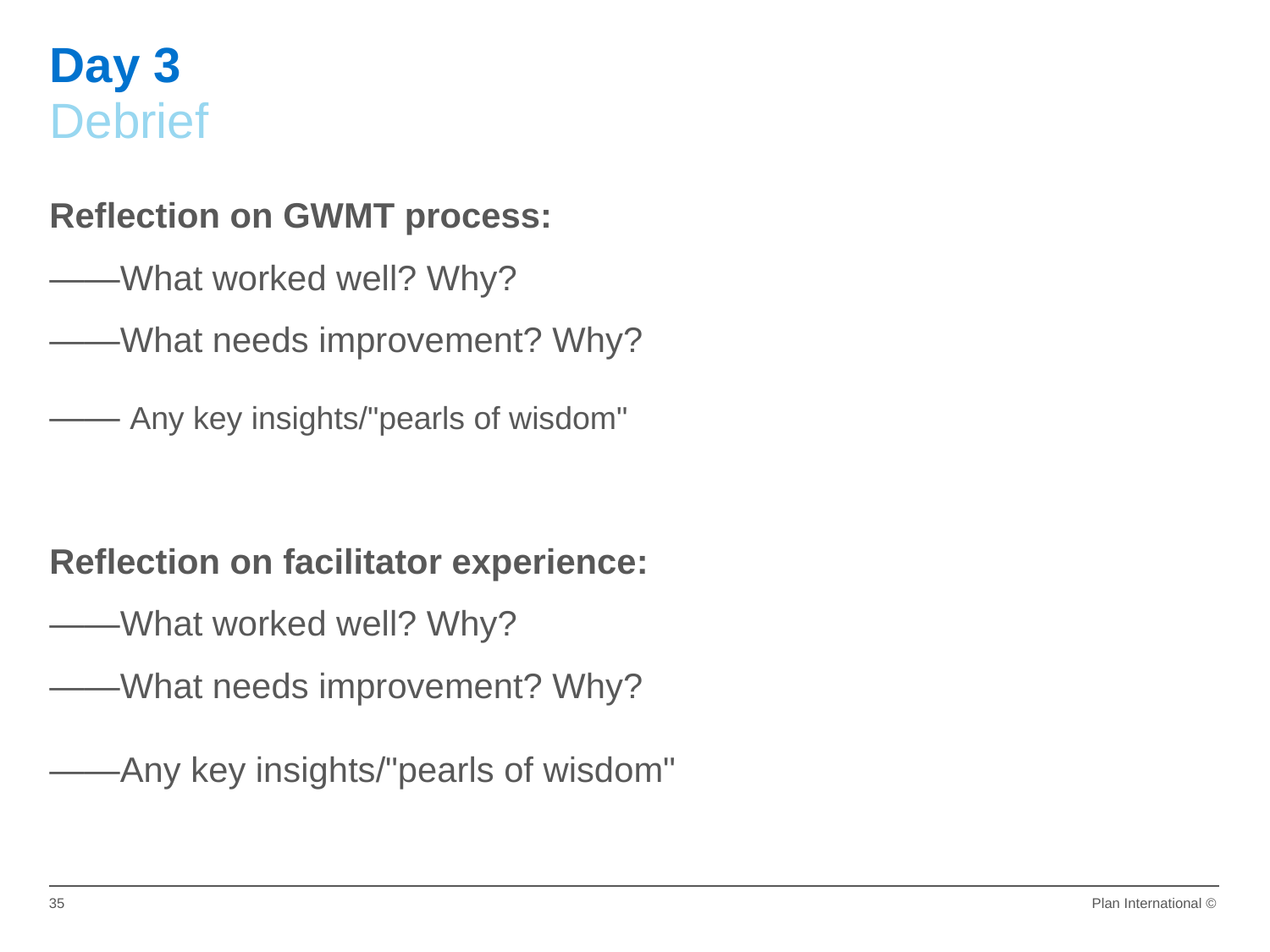

Day 3
Debrief
Reflection on GWMT process:
——What worked well? Why?
——What needs improvement? Why?
—— Any key insights/"pearls of wisdom"

Reflection on facilitator experience:
——What worked well? Why?
——What needs improvement? Why?
——Any key insights/"pearls of wisdom"

35